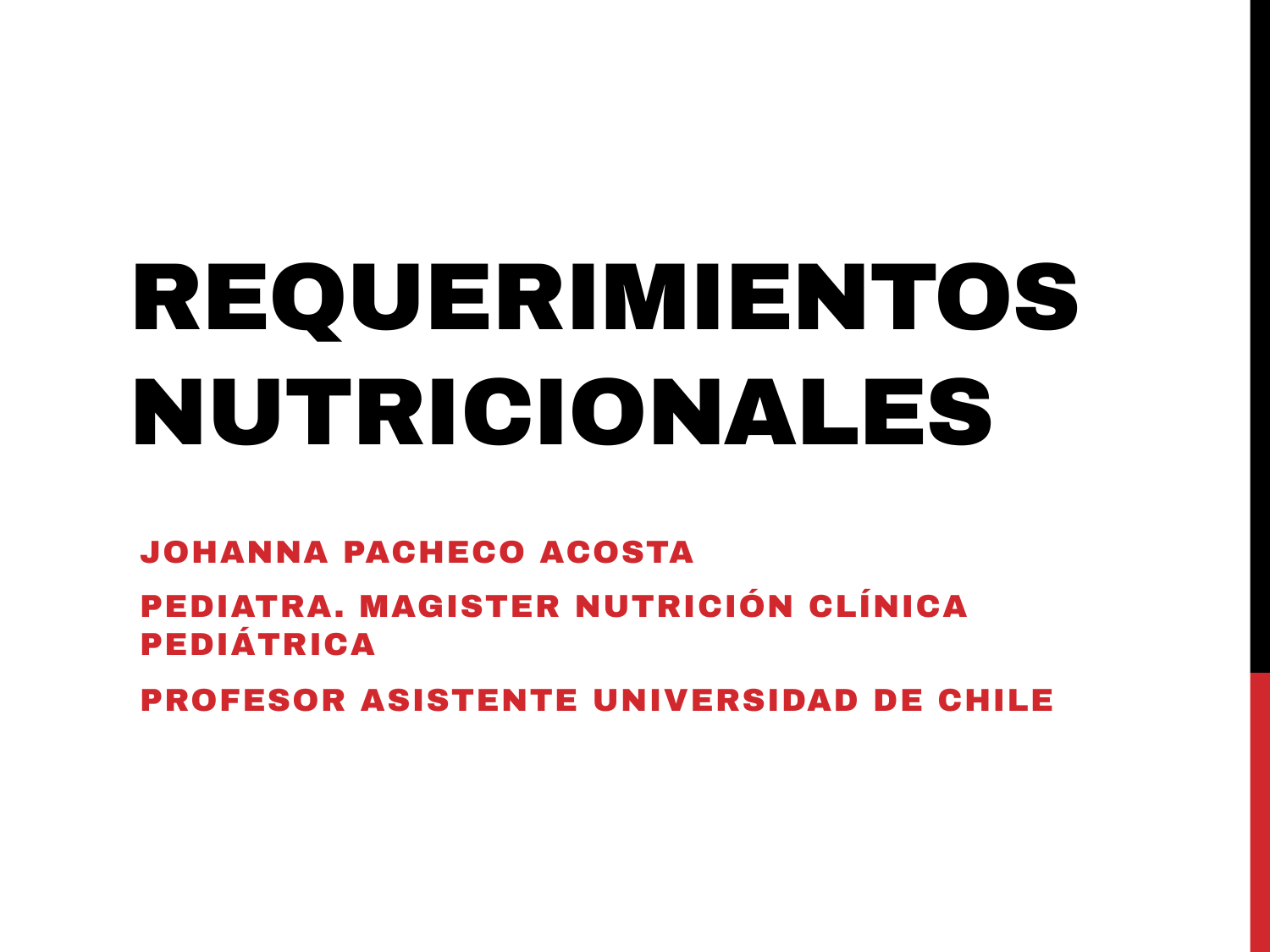

# Requerimientos nutricionales
Johanna Pacheco Acosta
Pediatra. Magister Nutrición Clínica Pediátrica
Profesor asistente Universidad de Chile